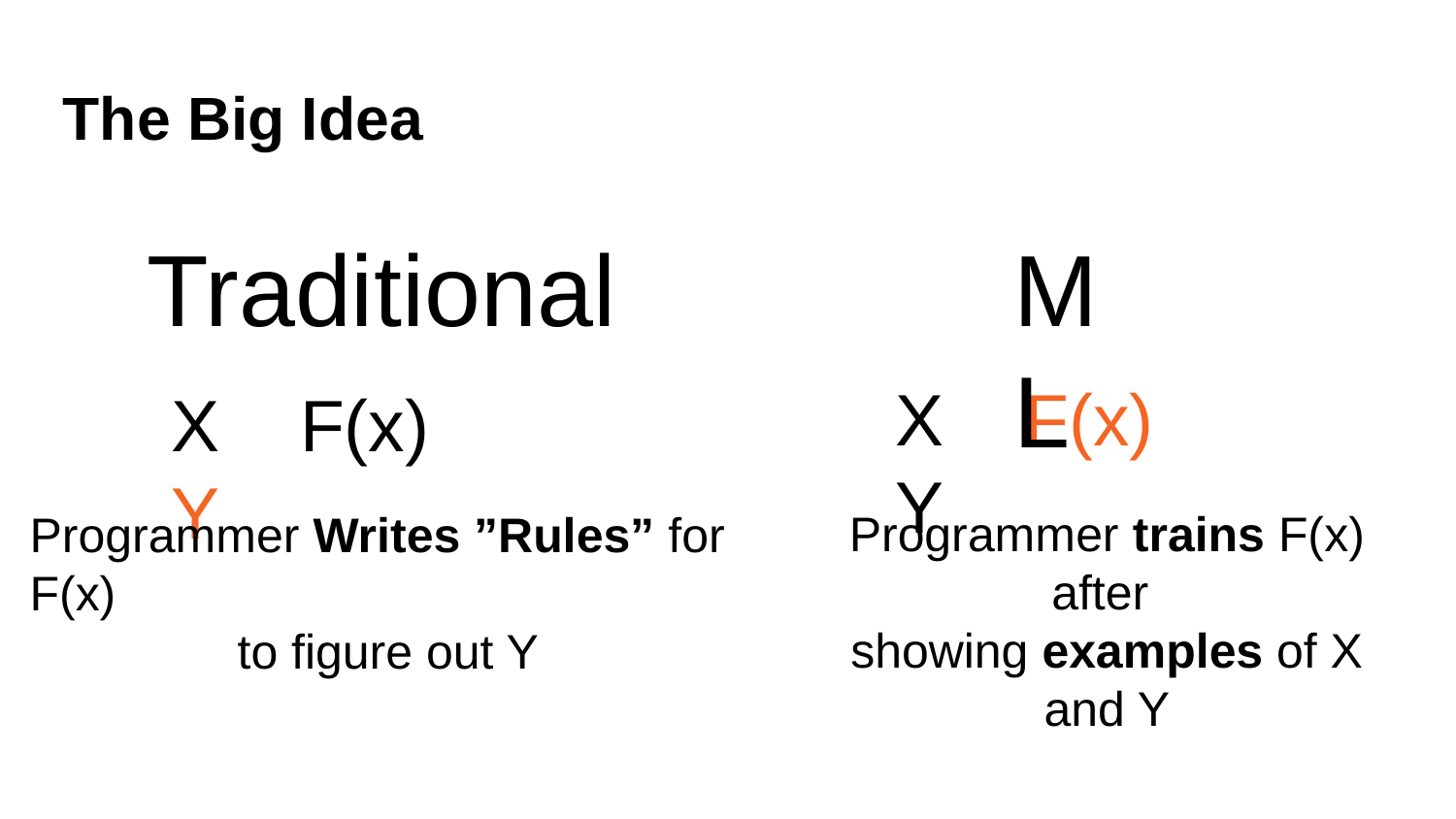

# The Big Idea
Traditional
ML
X    F(x)    Y
X    F(x)    Y
Programmer trains F(x) after
showing examples of X and Y
Programmer Writes ”Rules” for F(x)
to figure out Y